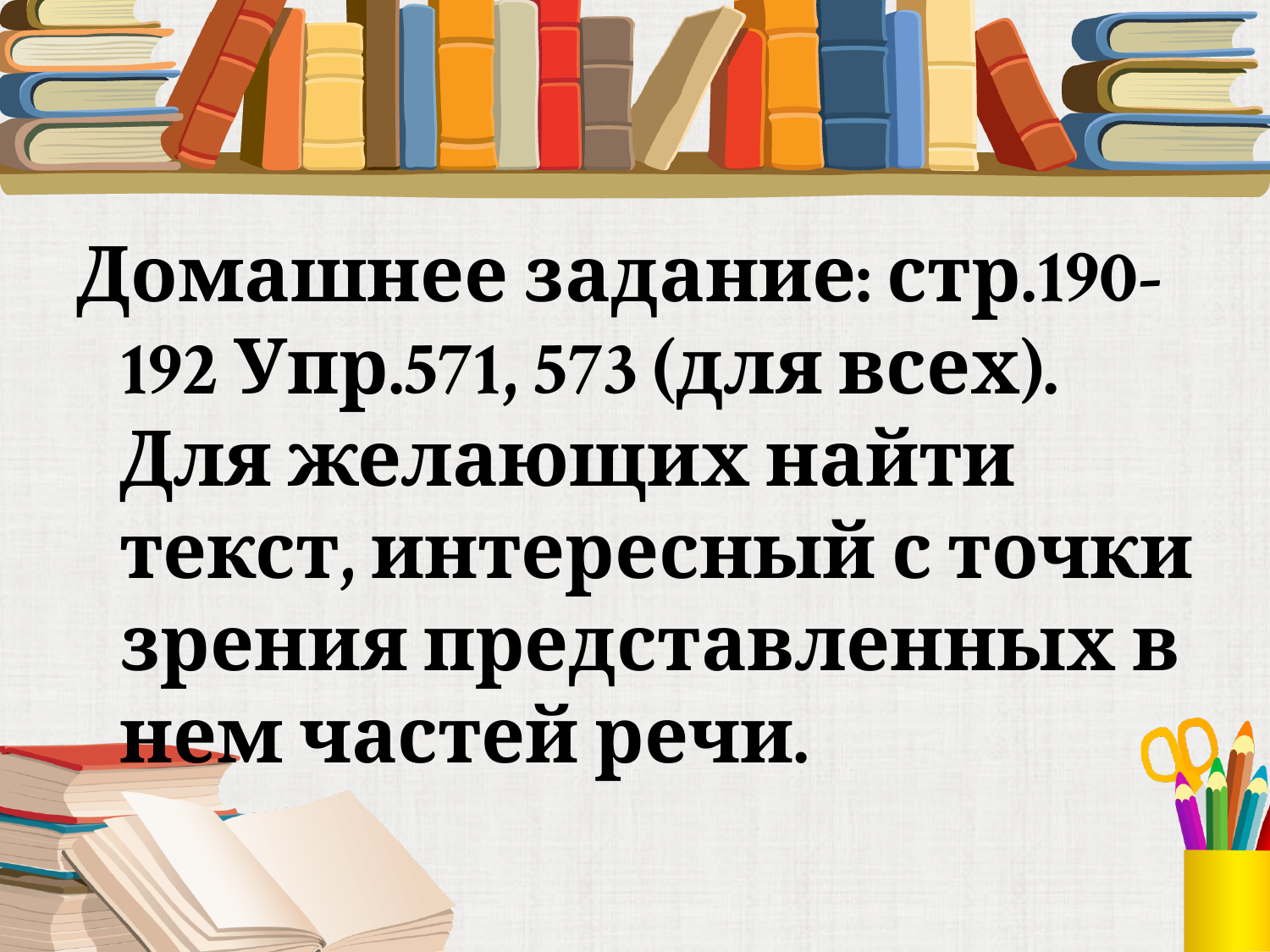

Домашнее задание: стр.190-192 Упр.571, 573 (для всех). Для желающих найти текст, интересный с точки зрения представленных в нем частей речи.